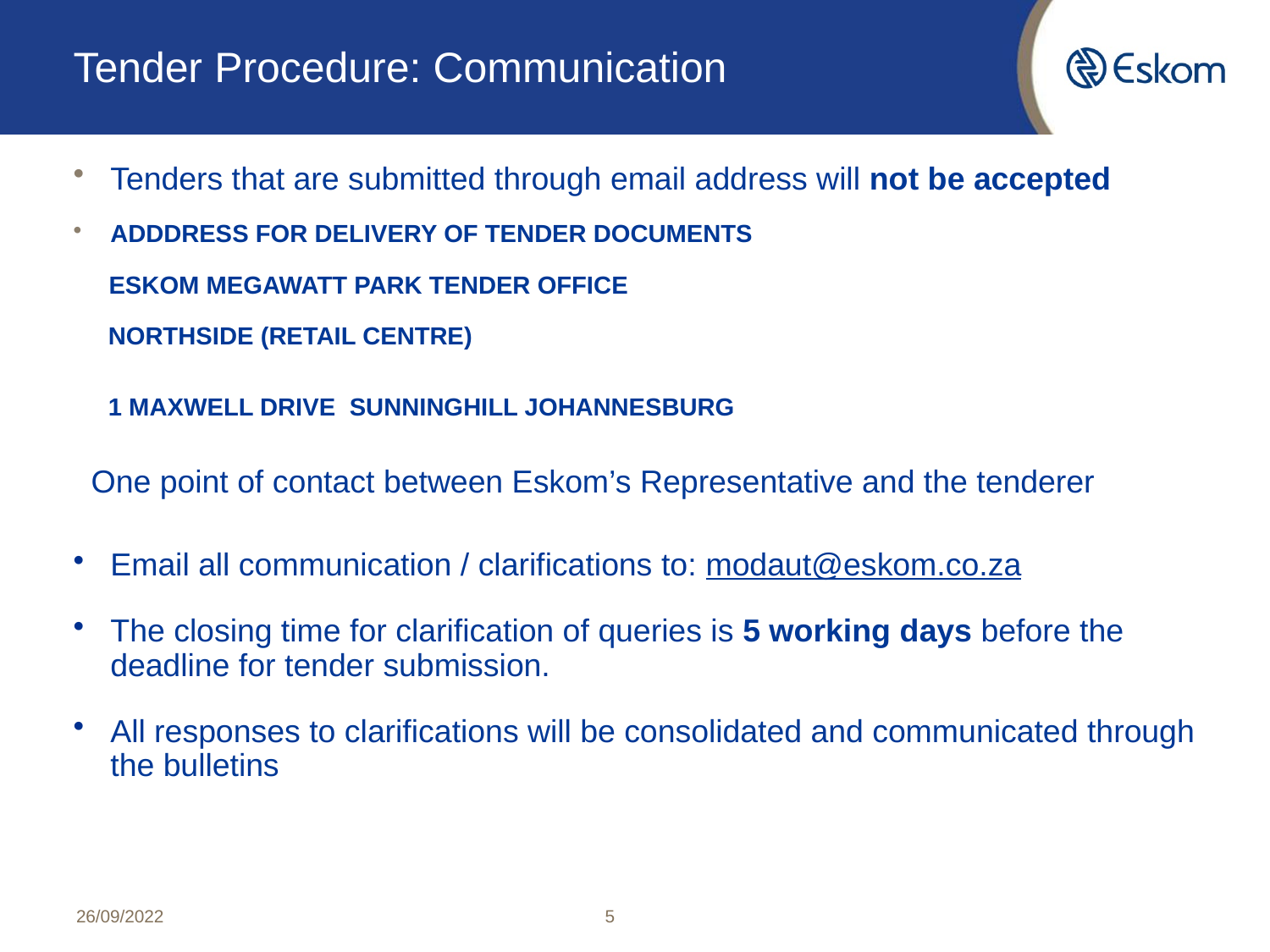

# Tender Procedure: Communication
Tenders that are submitted through email address will not be accepted
ADDDRESS FOR DELIVERY OF TENDER DOCUMENTS
      ESKOM MEGAWATT PARK TENDER OFFICE
     NORTHSIDE (RETAIL CENTRE)
     1 MAXWELL DRIVE  SUNNINGHILL JOHANNESBURG
  One point of contact between Eskom’s Representative and the tenderer
Email all communication / clarifications to: modaut@eskom.co.za
The closing time for clarification of queries is 5 working days before the deadline for tender submission.
All responses to clarifications will be consolidated and communicated through the bulletins
26/09/2022
5